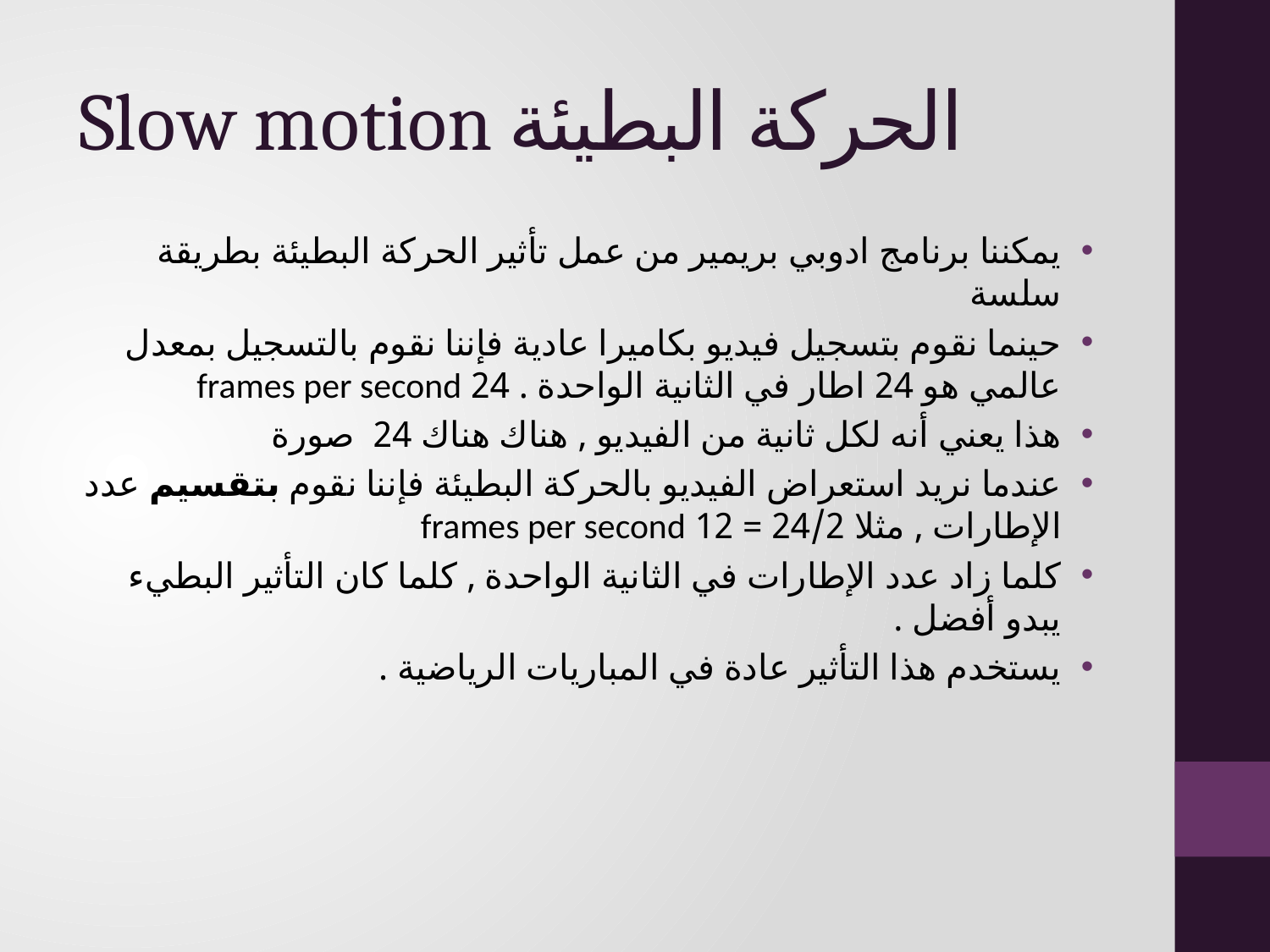

# Slow motion الحركة البطيئة
يمكننا برنامج ادوبي بريمير من عمل تأثير الحركة البطيئة بطريقة سلسة
حينما نقوم بتسجيل فيديو بكاميرا عادية فإننا نقوم بالتسجيل بمعدل عالمي هو 24 اطار في الثانية الواحدة . 24 frames per second
هذا يعني أنه لكل ثانية من الفيديو , هناك هناك 24  صورة
عندما نريد استعراض الفيديو بالحركة البطيئة فإننا نقوم بتقسيم عدد الإطارات , مثلا 24/2 = 12 frames per second
كلما زاد عدد الإطارات في الثانية الواحدة , كلما كان التأثير البطيء يبدو أفضل .
يستخدم هذا التأثير عادة في المباريات الرياضية .